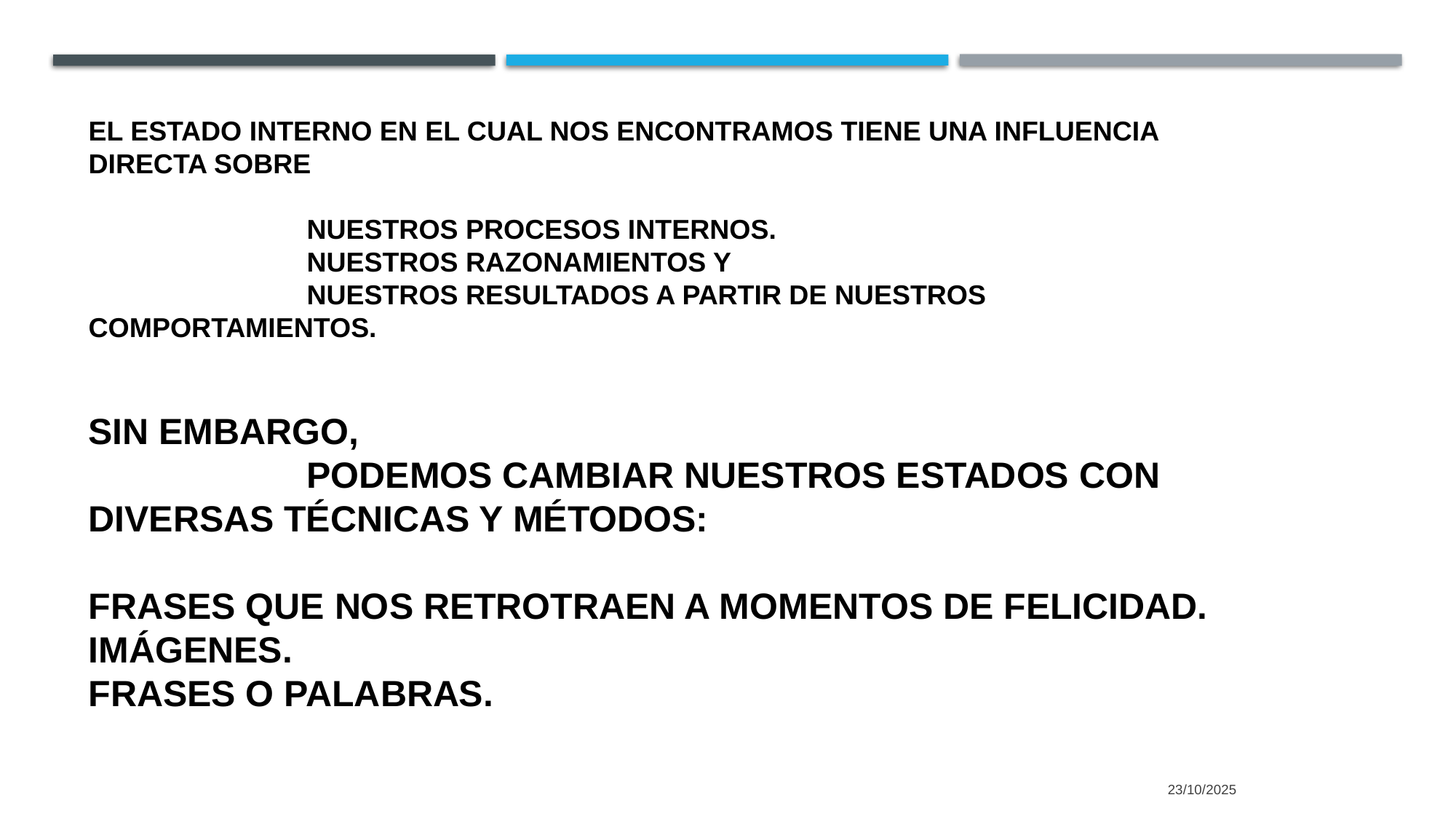

EL ESTADO INTERNO EN EL CUAL NOS ENCONTRAMOS TIENE UNA INFLUENCIA DIRECTA SOBRE

		NUESTROS PROCESOS INTERNOS.
		NUESTROS RAZONAMIENTOS Y
		NUESTROS RESULTADOS A PARTIR DE NUESTROS COMPORTAMIENTOS.

SIN EMBARGO,
		PODEMOS CAMBIAR NUESTROS ESTADOS CON DIVERSAS TÉCNICAS Y MÉTODOS:

FRASES QUE NOS RETROTRAEN A MOMENTOS DE FELICIDAD.
IMÁGENES.
FRASES O PALABRAS.
23/10/2025